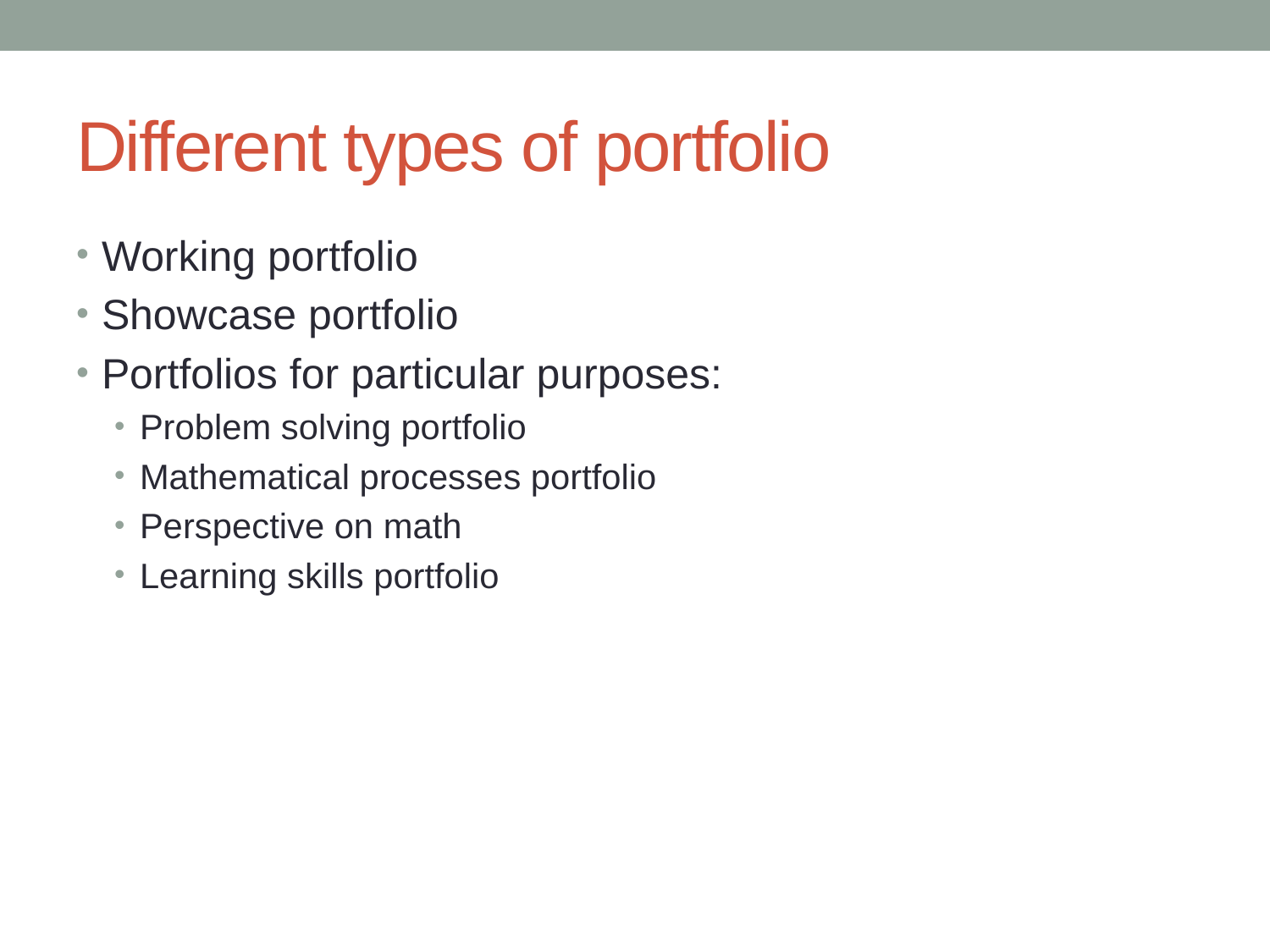

# Different types of portfolio
Working portfolio
Showcase portfolio
Portfolios for particular purposes:
Problem solving portfolio
Mathematical processes portfolio
Perspective on math
Learning skills portfolio